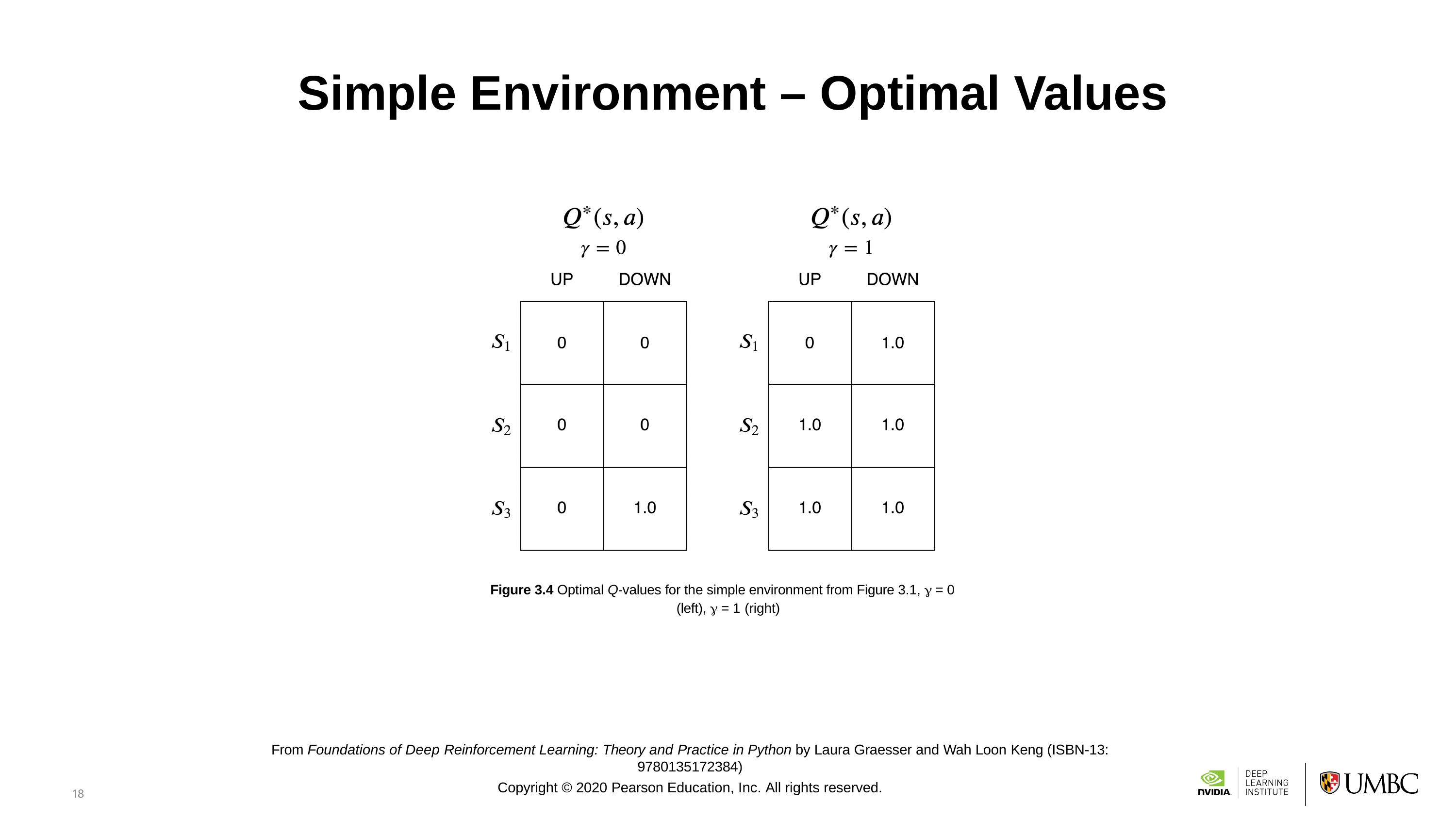

Simple Environment – Optimal Values

Figure 3.4 Optimal Q-values for the simple environment from Figure 3.1, γ = 0  (left), γ = 1 (right)
From Foundations of Deep Reinforcement Learning: Theory and Practice in Python by Laura Graesser and Wah Loon Keng (ISBN-13: 9780135172384)
Copyright © 2020 Pearson Education, Inc. All rights reserved.